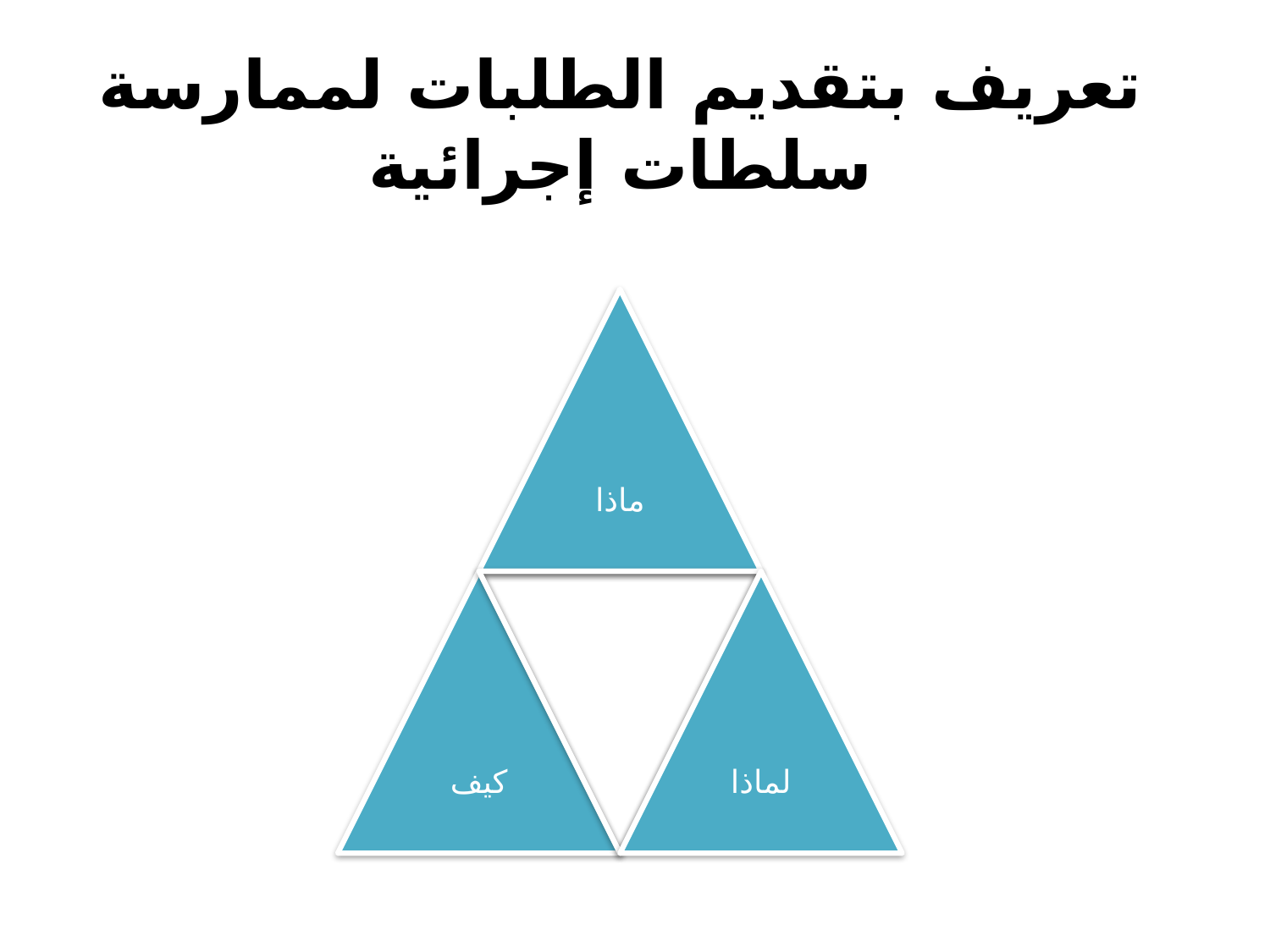

# تعريف بتقديم الطلبات لممارسة سلطات إجرائية
ماذا
كيف
لماذا